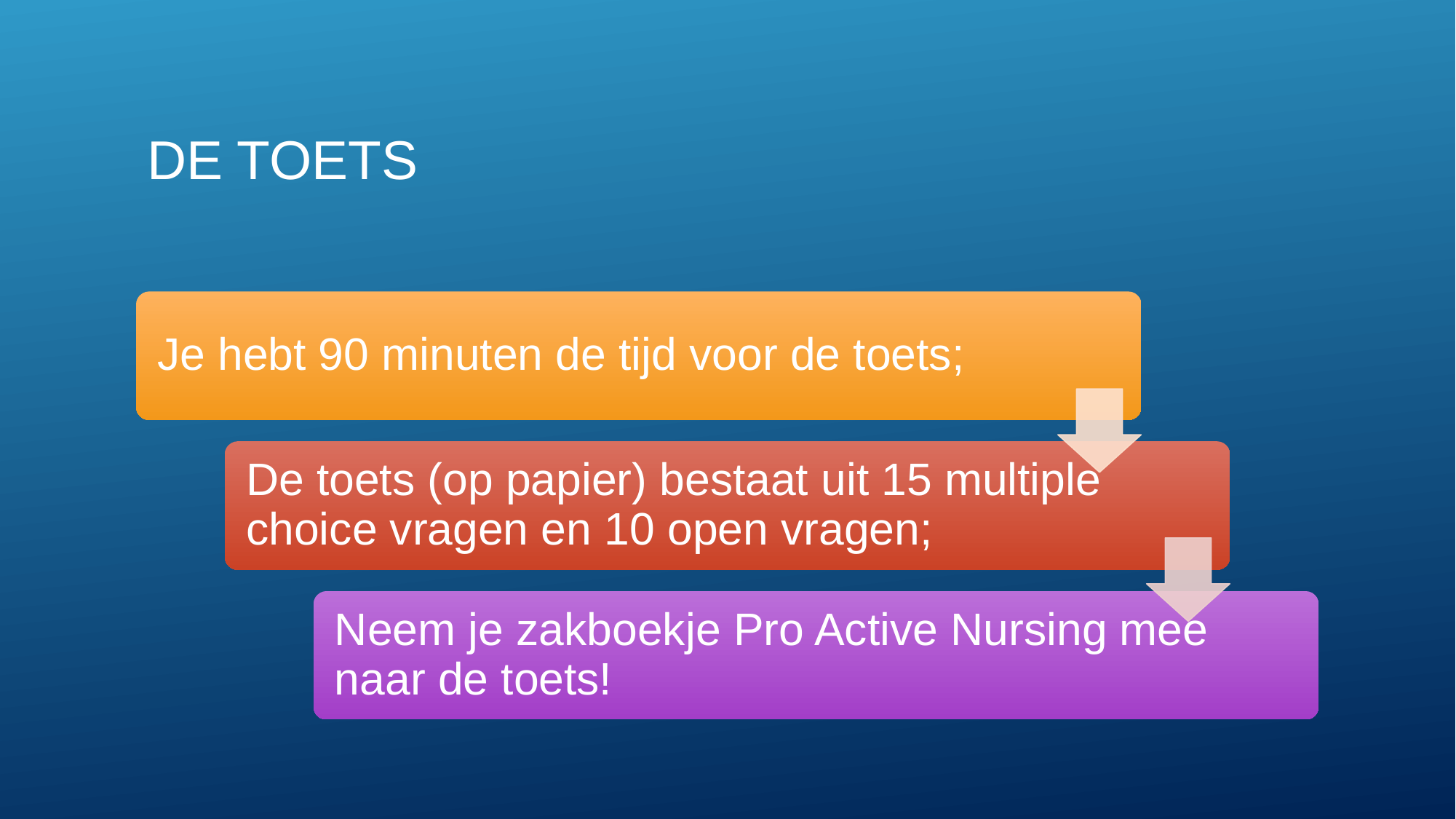

# De toets
Je hebt 90 minuten de tijd voor de toets;
De toets (op papier) bestaat uit 15 multiple choice vragen en 10 open vragen;
Neem je zakboekje Pro Active Nursing mee naar de toets!